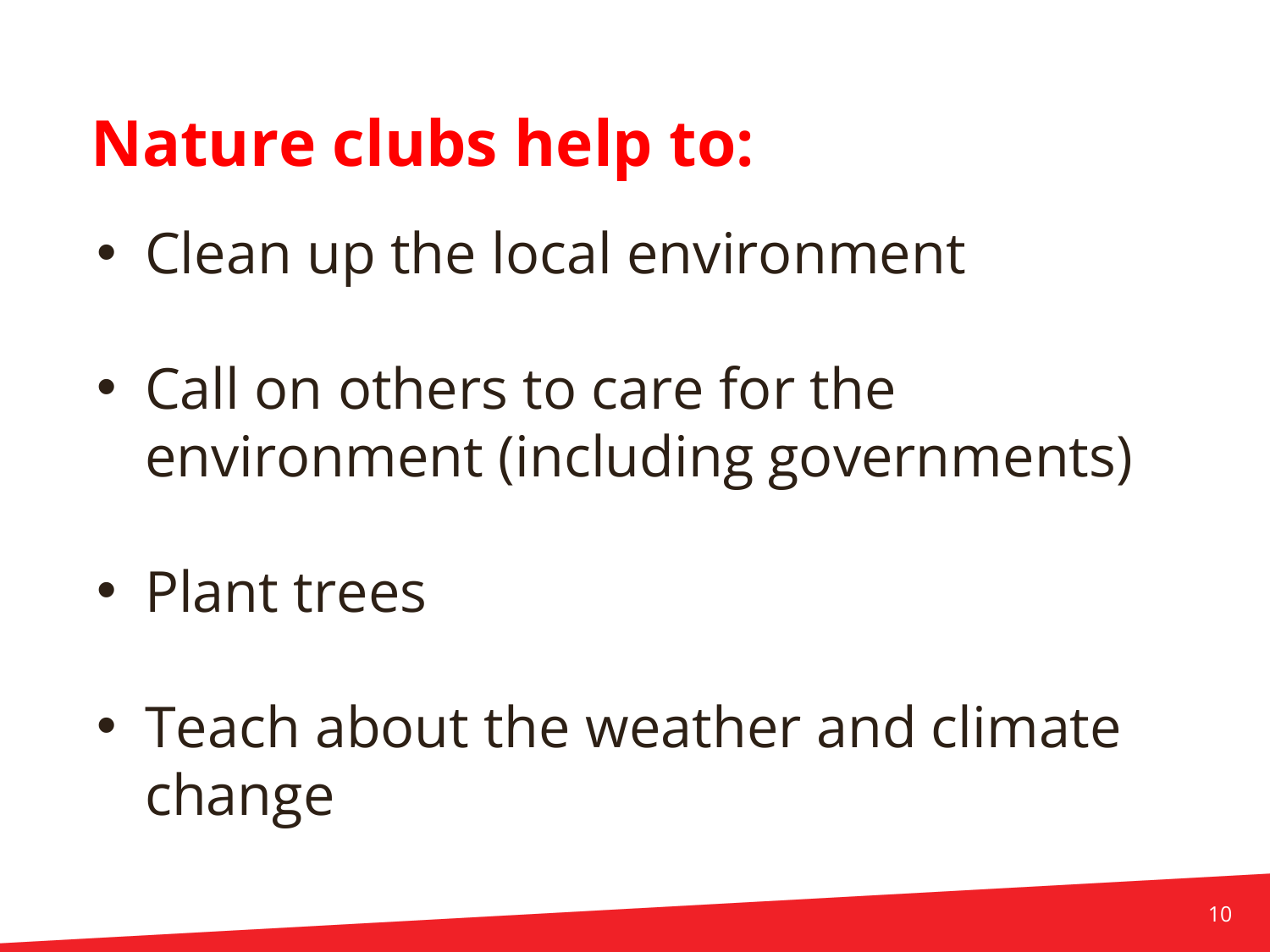

Nature clubs help to:
Clean up the local environment

Call on others to care for the environment (including governments)

Plant trees

Teach about the weather and climate change

10